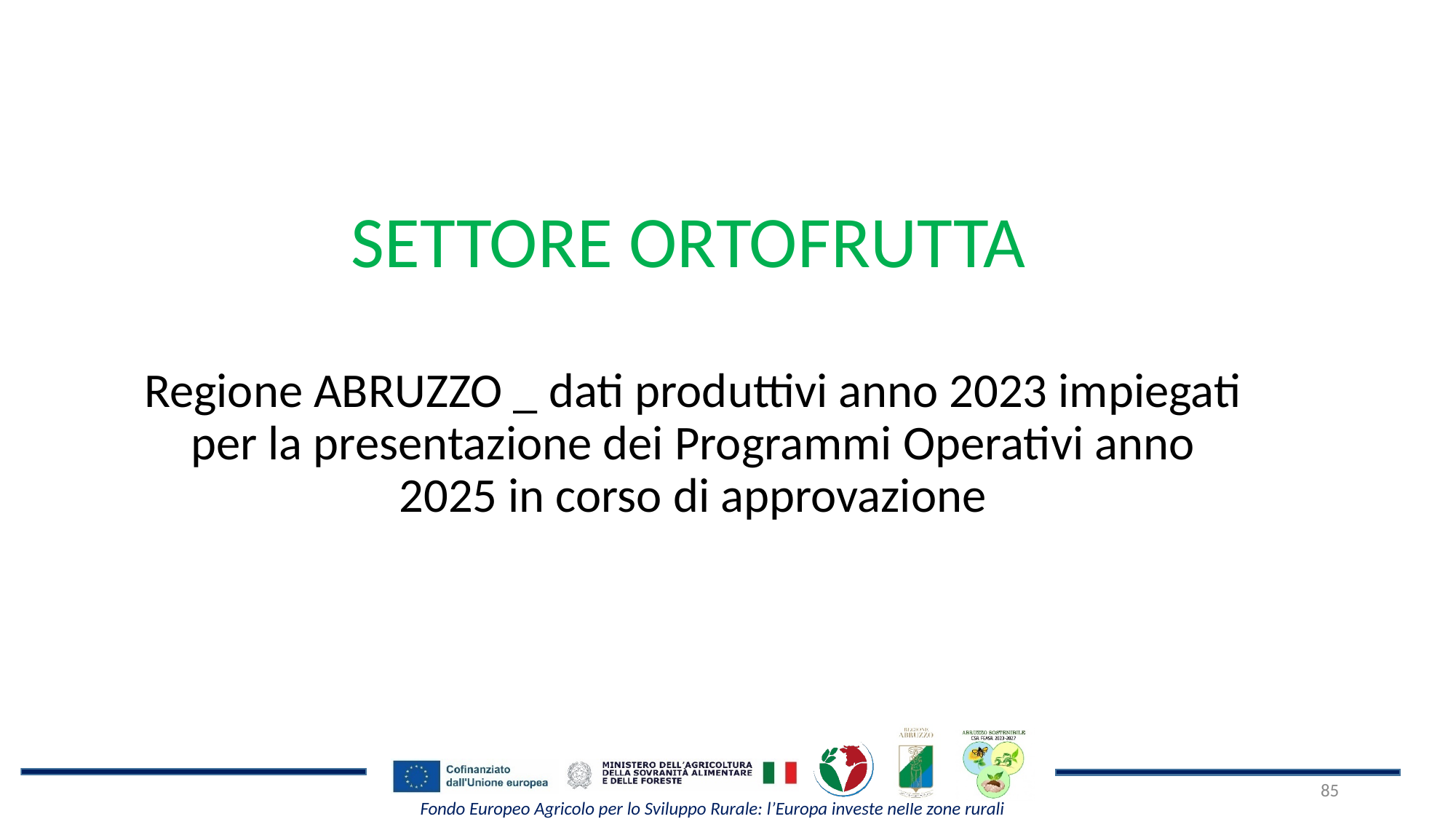

SETTORE ORTOFRUTTA
Regione ABRUZZO _ dati produttivi anno 2023 impiegati per la presentazione dei Programmi Operativi anno 2025 in corso di approvazione